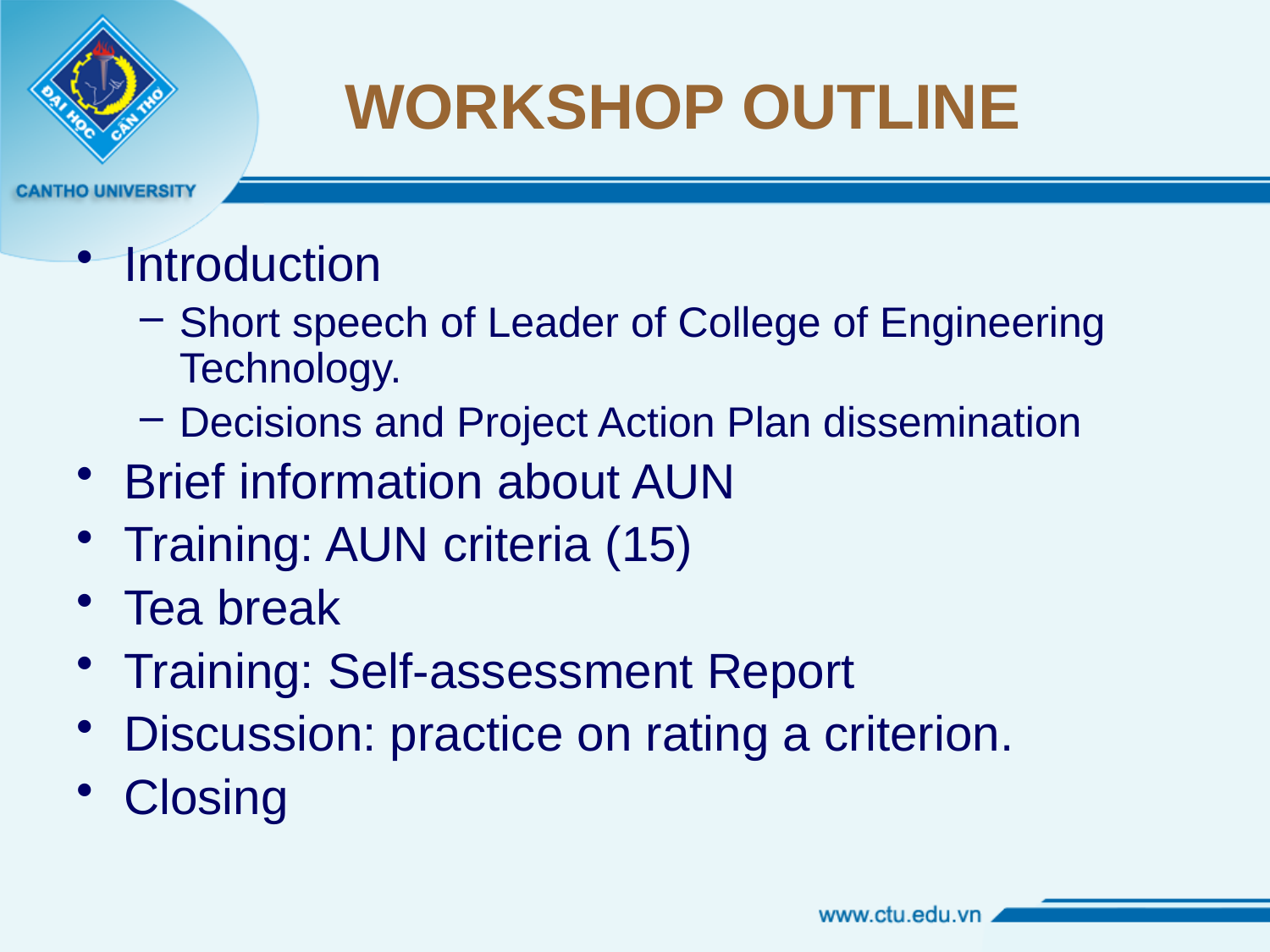

# WORKSHOP OUTLINE
Introduction
Short speech of Leader of College of Engineering Technology.
Decisions and Project Action Plan dissemination
Brief information about AUN
Training: AUN criteria (15)
Tea break
Training: Self-assessment Report
Discussion: practice on rating a criterion.
Closing